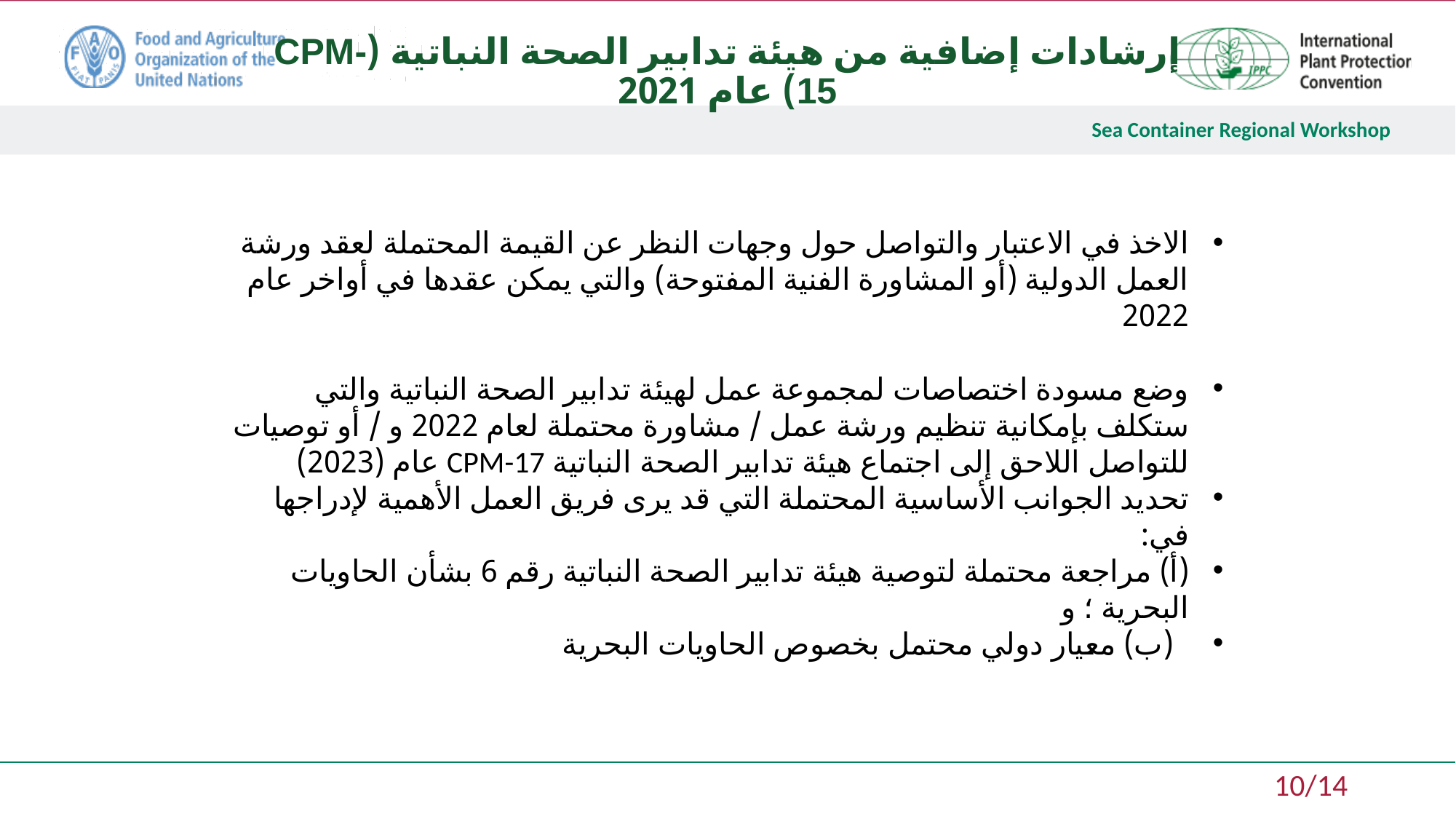

إرشادات إضافية من هيئة تدابير الصحة النباتية (CPM-15) عام 2021
الاخذ في الاعتبار والتواصل حول وجهات النظر عن القيمة المحتملة لعقد ورشة العمل الدولية (أو المشاورة الفنية المفتوحة) والتي يمكن عقدها في أواخر عام 2022

وضع مسودة اختصاصات لمجموعة عمل لهيئة تدابير الصحة النباتية والتي ستكلف بإمكانية تنظيم ورشة عمل / مشاورة محتملة لعام 2022 و / أو توصيات للتواصل اللاحق إلى اجتماع هيئة تدابير الصحة النباتية CPM-17 عام (2023)
تحديد الجوانب الأساسية المحتملة التي قد يرى فريق العمل الأهمية لإدراجها في:
(أ) مراجعة محتملة لتوصية هيئة تدابير الصحة النباتية رقم 6 بشأن الحاويات البحرية ؛ و
  (ب) معيار دولي محتمل بخصوص الحاويات البحرية